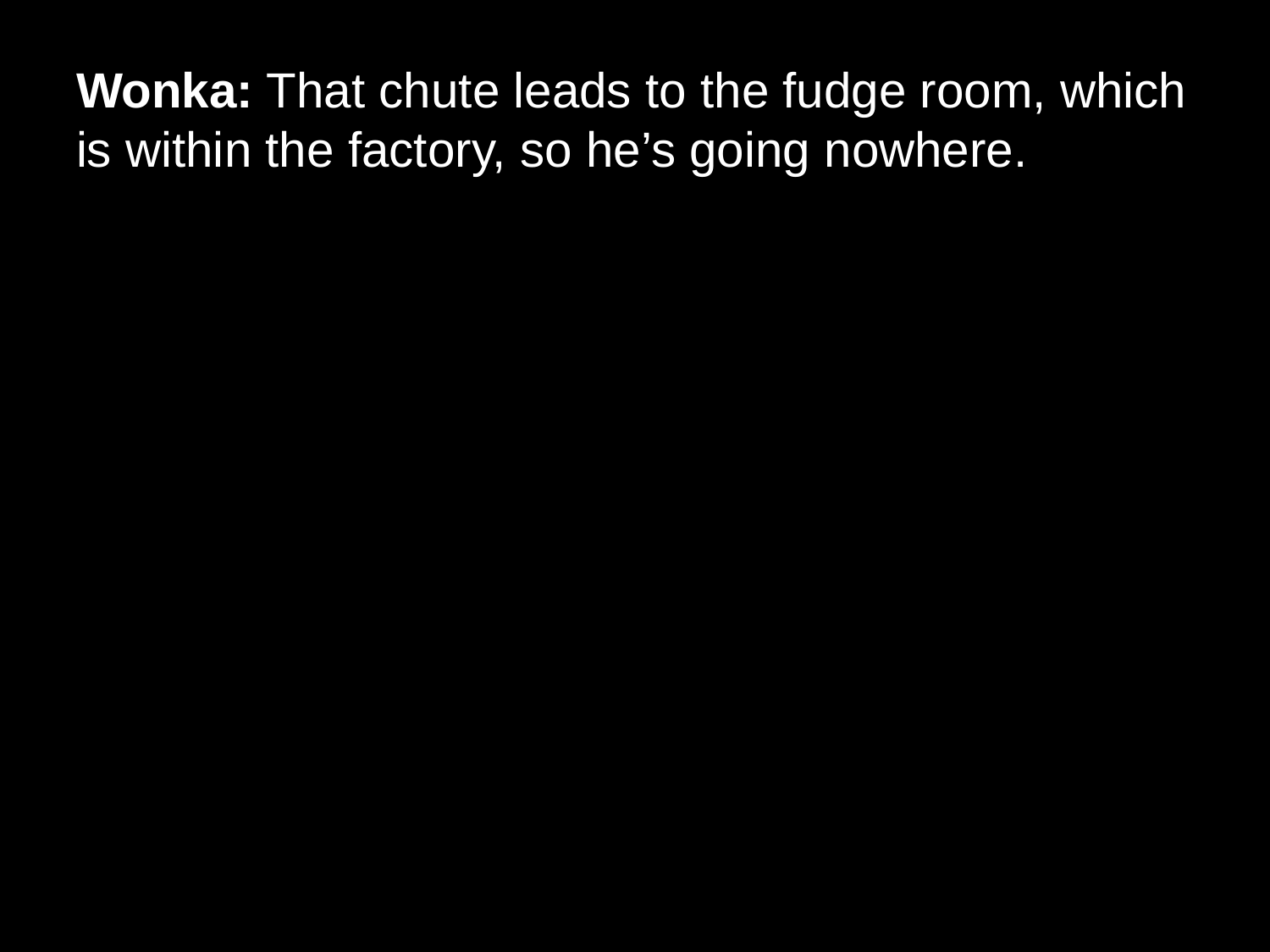

# Wonka: That chute leads to the fudge room, which is within the factory, so he’s going nowhere.